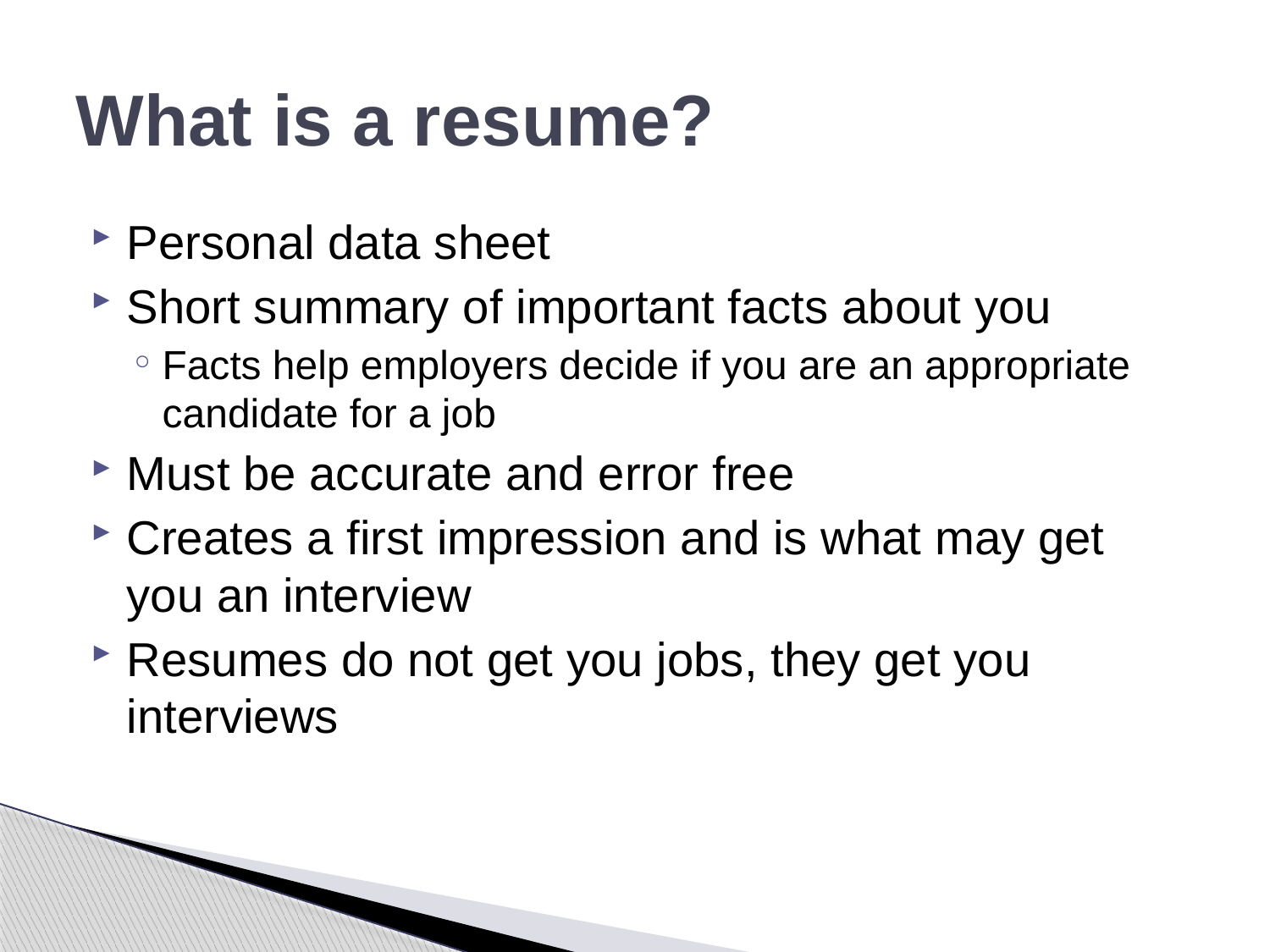

# What is a resume?
Personal data sheet
Short summary of important facts about you
Facts help employers decide if you are an appropriate candidate for a job
Must be accurate and error free
Creates a first impression and is what may get you an interview
Resumes do not get you jobs, they get you interviews